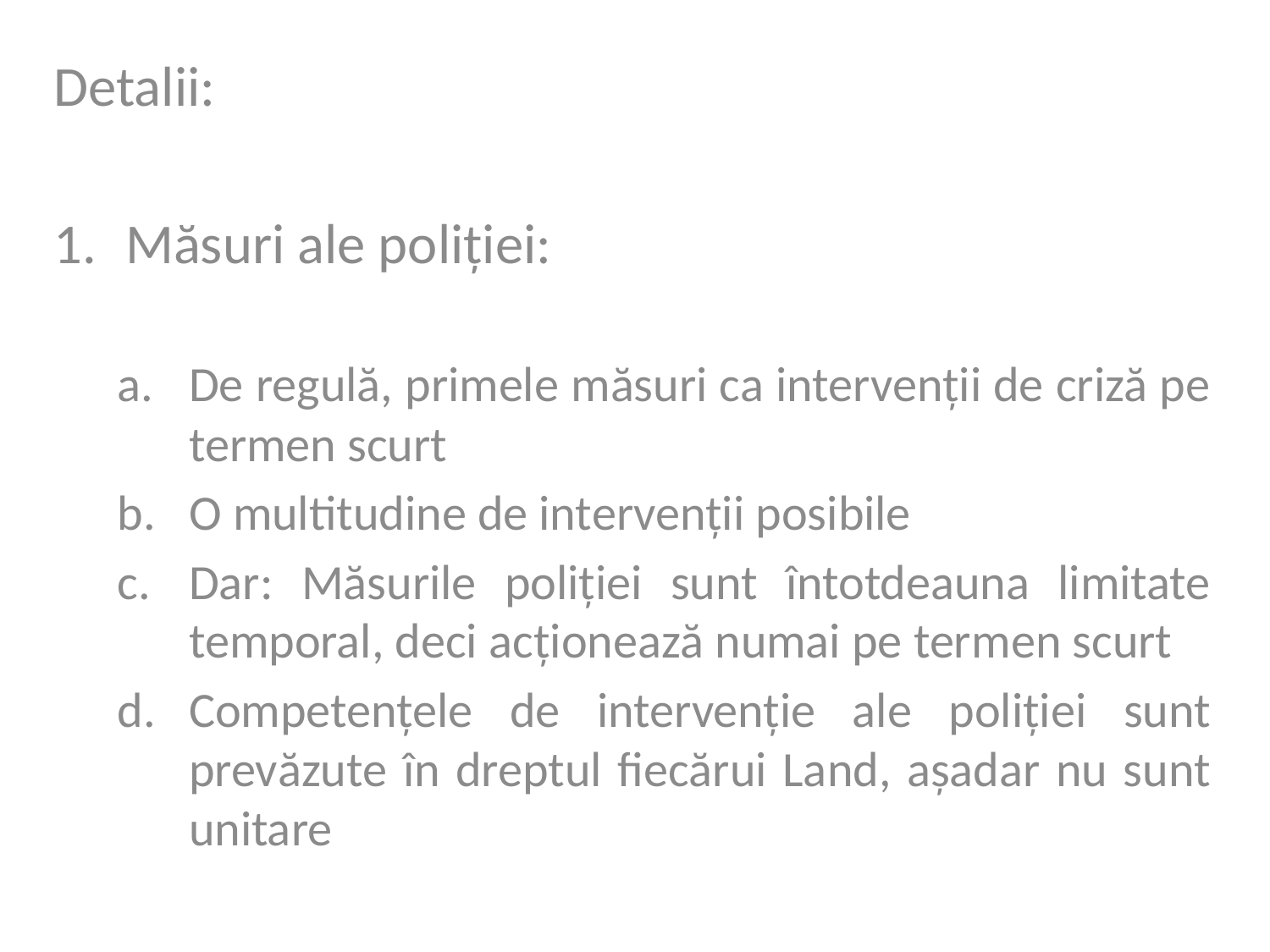

Detalii:

Măsuri ale poliției:
De regulă, primele măsuri ca intervenții de criză pe termen scurt
O multitudine de intervenții posibile
Dar: Măsurile poliției sunt întotdeauna limitate temporal, deci acționează numai pe termen scurt
Competențele de intervenție ale poliției sunt prevăzute în dreptul fiecărui Land, așadar nu sunt unitare